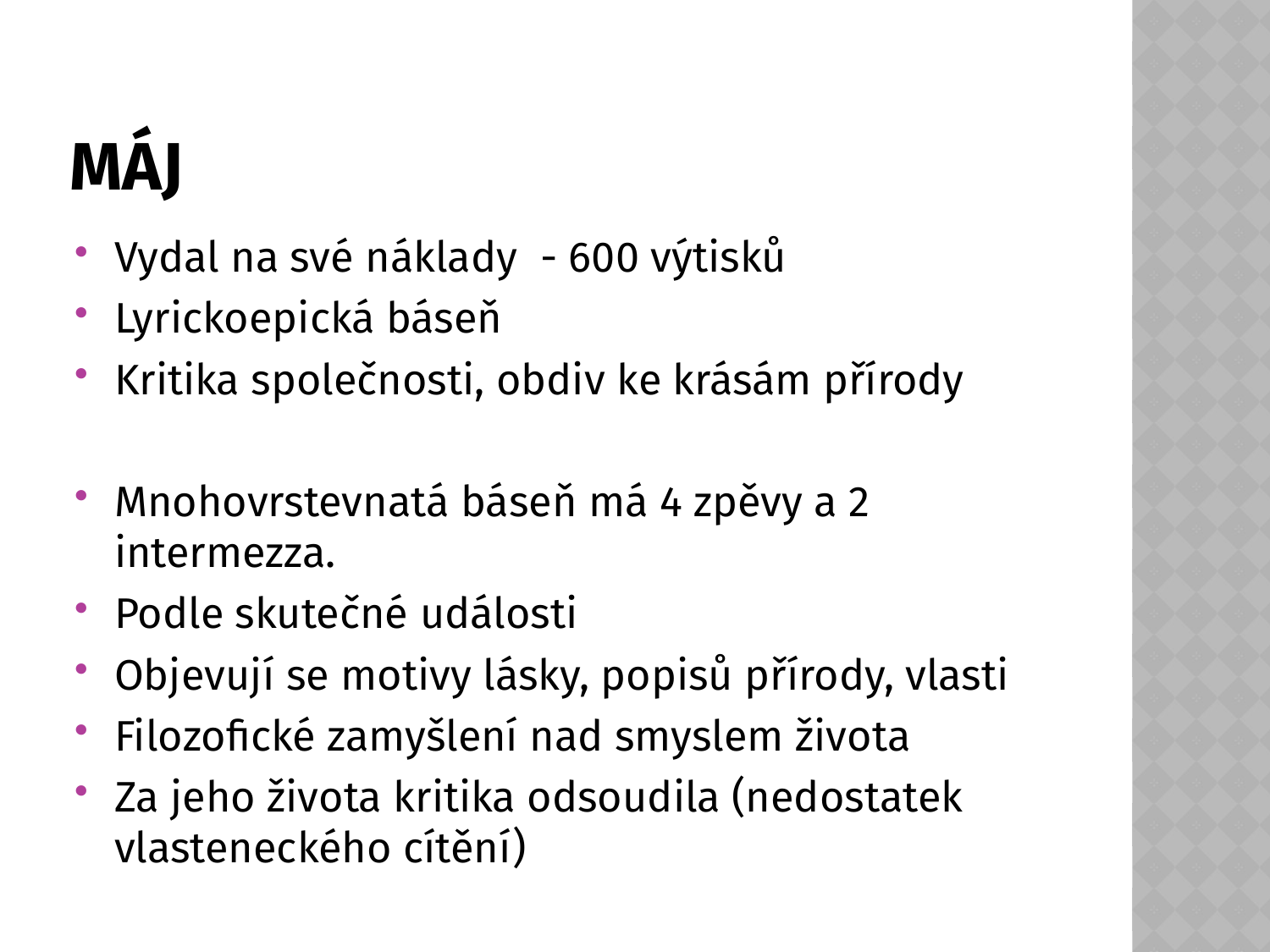

# Máj
Vydal na své náklady  - 600 výtisků
Lyrickoepická báseň
Kritika společnosti, obdiv ke krásám přírody

Mnohovrstevnatá báseň má 4 zpěvy a 2 intermezza.
Podle skutečné události
Objevují se motivy lásky, popisů přírody, vlasti
Filozofické zamyšlení nad smyslem života
Za jeho života kritika odsoudila (nedostatek vlasteneckého cítění)